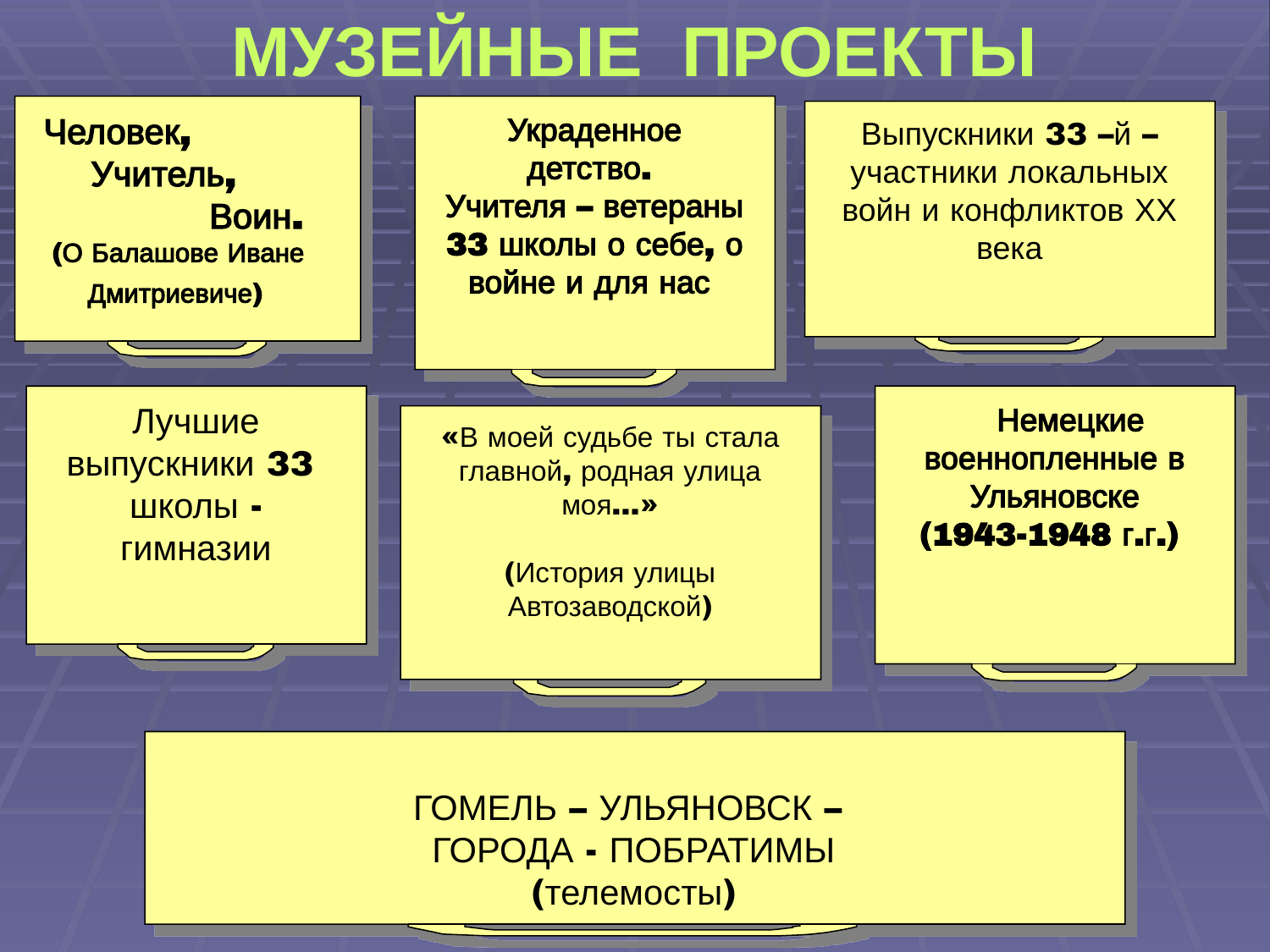

# МУЗЕЙНЫЕ  ПРОЕКТЫ
Человек,
    Учитель,
              Воин.
(О Балашове Иване   Дмитриевиче)
Украденное детство.
Учителя – ветераны 33 школы о себе, о войне и для нас
Выпускники 33 –й –участники локальных войн и конфликтов ХХ века
Лучшие выпускники 33  школы - гимназии
   Немецкие военнопленные в Ульяновске
(1943-1948 г.г.)
«В моей судьбе ты стала главной, родная улица моя…»

(История улицы Автозаводской)

ГОМЕЛЬ – УЛЬЯНОВСК –
ГОРОДА - ПОБРАТИМЫ
(телемосты)